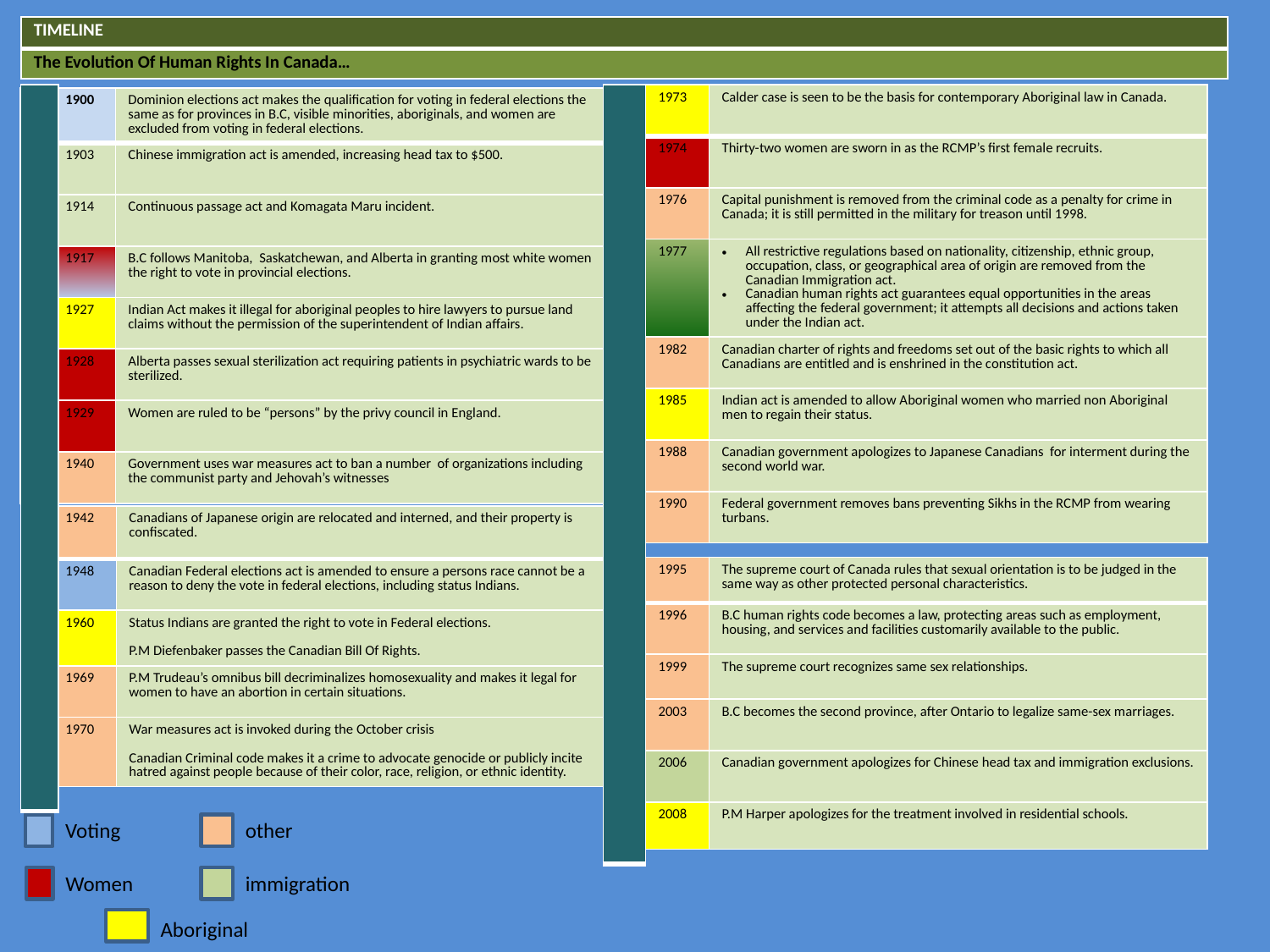

| TIMELINE |
| --- |
| The Evolution Of Human Rights In Canada… |
|  |
| --- |
|  | 1973 | Calder case is seen to be the basis for contemporary Aboriginal law in Canada. |
| --- | --- | --- |
|  | 1974 | Thirty-two women are sworn in as the RCMP’s first female recruits. |
|  | 1976 | Capital punishment is removed from the criminal code as a penalty for crime in Canada; it is still permitted in the military for treason until 1998. |
|  | 1977 | All restrictive regulations based on nationality, citizenship, ethnic group, occupation, class, or geographical area of origin are removed from the Canadian Immigration act. Canadian human rights act guarantees equal opportunities in the areas affecting the federal government; it attempts all decisions and actions taken under the Indian act. |
|  | 1982 | Canadian charter of rights and freedoms set out of the basic rights to which all Canadians are entitled and is enshrined in the constitution act. |
|  | 1985 | Indian act is amended to allow Aboriginal women who married non Aboriginal men to regain their status. |
|  | 1988 | Canadian government apologizes to Japanese Canadians for interment during the second world war. |
|  | 1990 | Federal government removes bans preventing Sikhs in the RCMP from wearing turbans. |
|  |
| --- |
|  | 1900 | Dominion elections act makes the qualification for voting in federal elections the same as for provinces in B.C, visible minorities, aboriginals, and women are excluded from voting in federal elections. |
| --- | --- | --- |
|  | 1903 | Chinese immigration act is amended, increasing head tax to $500. |
|  | 1914 | Continuous passage act and Komagata Maru incident. |
|  | 1917 | B.C follows Manitoba, Saskatchewan, and Alberta in granting most white women the right to vote in provincial elections. |
|  | 1927 | Indian Act makes it illegal for aboriginal peoples to hire lawyers to pursue land claims without the permission of the superintendent of Indian affairs. |
|  | 1928 | Alberta passes sexual sterilization act requiring patients in psychiatric wards to be sterilized. |
|  | 1929 | Women are ruled to be “persons” by the privy council in England. |
|  | 1940 | Government uses war measures act to ban a number of organizations including the communist party and Jehovah’s witnesses |
|  | 1942 | Canadians of Japanese origin are relocated and interned, and their property is confiscated. |
| --- | --- | --- |
|  | 1948 | Canadian Federal elections act is amended to ensure a persons race cannot be a reason to deny the vote in federal elections, including status Indians. |
|  | 1960 | Status Indians are granted the right to vote in Federal elections. P.M Diefenbaker passes the Canadian Bill Of Rights. |
|  | 1969 | P.M Trudeau’s omnibus bill decriminalizes homosexuality and makes it legal for women to have an abortion in certain situations. |
|  | 1970 | War measures act is invoked during the October crisis Canadian Criminal code makes it a crime to advocate genocide or publicly incite hatred against people because of their color, race, religion, or ethnic identity. |
|  | 1995 | The supreme court of Canada rules that sexual orientation is to be judged in the same way as other protected personal characteristics. |
| --- | --- | --- |
|  | 1996 | B.C human rights code becomes a law, protecting areas such as employment, housing, and services and facilities customarily available to the public. |
|  | 1999 | The supreme court recognizes same sex relationships. |
|  | 2003 | B.C becomes the second province, after Ontario to legalize same-sex marriages. |
|  | 2006 | Canadian government apologizes for Chinese head tax and immigration exclusions. |
|  | 2008 | P.M Harper apologizes for the treatment involved in residential schools. |
other
Voting

immigration
Women

Aboriginal